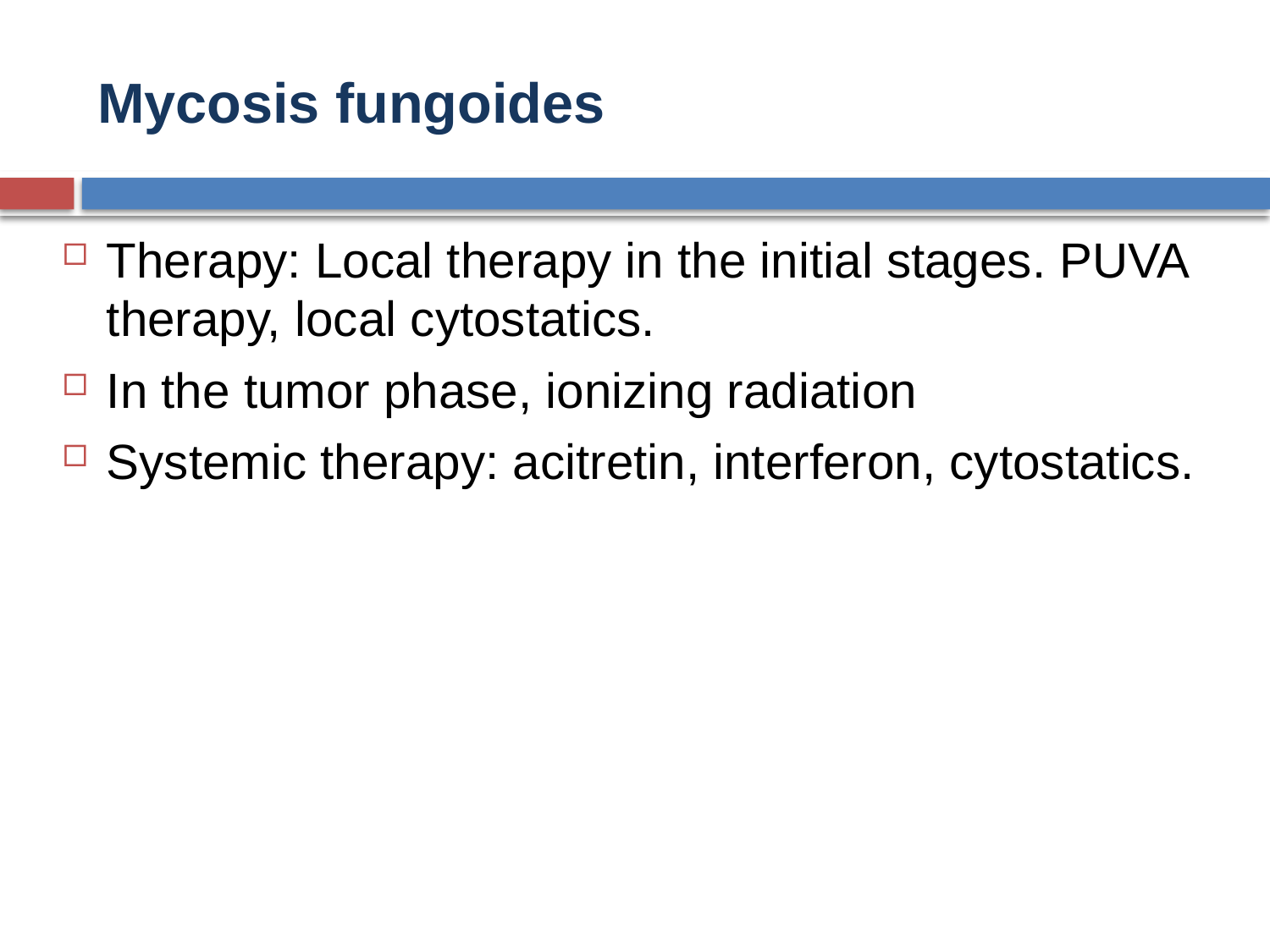

# Mycosis fungoides
Therapy: Local therapy in the initial stages. PUVA therapy, local cytostatics.
In the tumor phase, ionizing radiation
Systemic therapy: acitretin, interferon, cytostatics.